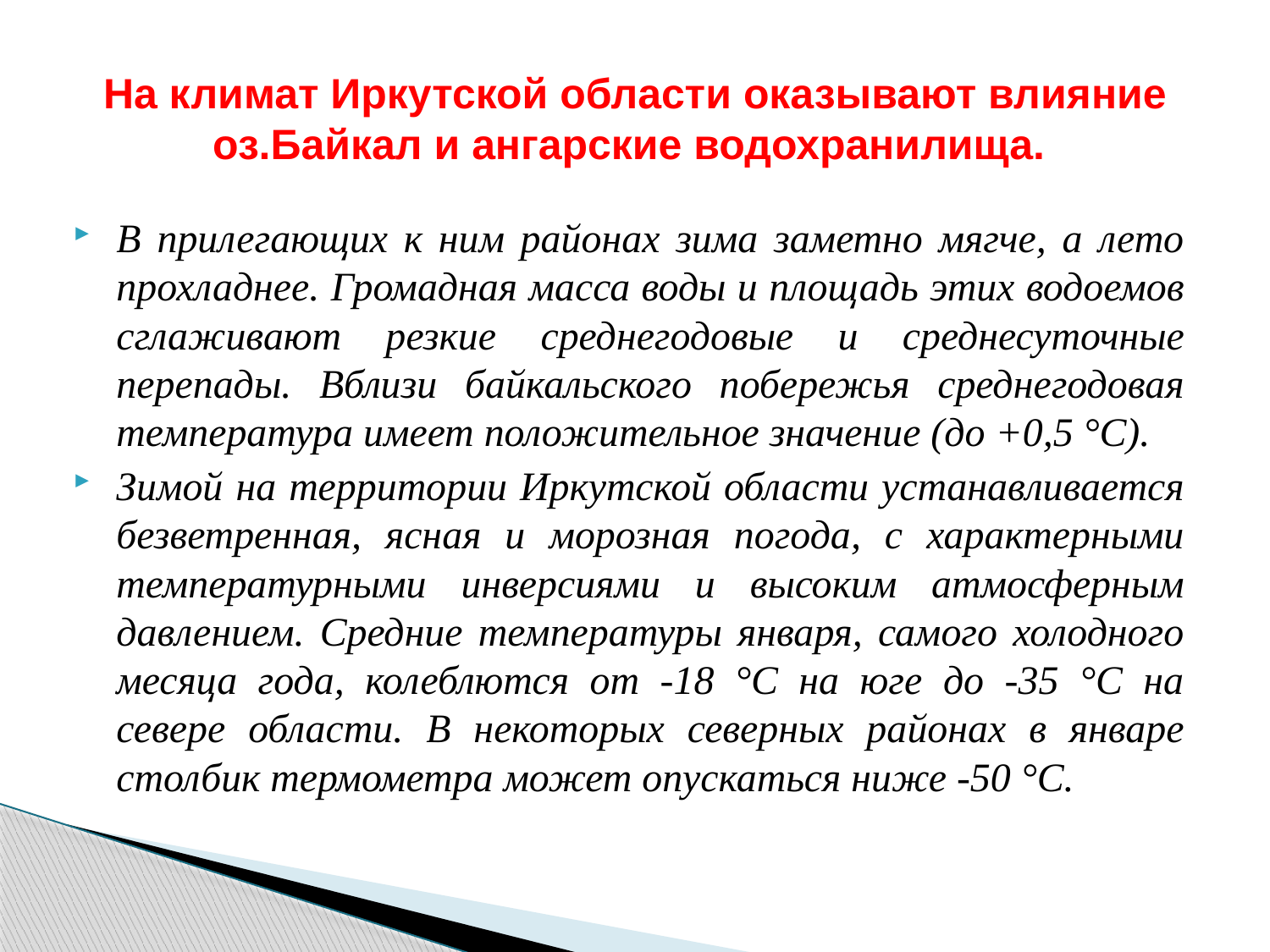

# На климат Иркутской области оказывают влияние оз.Байкал и ангарские водохранилища.
В прилегающих к ним районах зима заметно мягче, а лето прохладнее. Громадная масса воды и площадь этих водоемов сглаживают резкие среднегодовые и среднесуточные перепады. Вблизи байкальского побережья среднегодовая температура имеет положительное значение (до +0,5 °С).
Зимой на территории Иркутской области устанавливается безветренная, ясная и морозная погода, с характерными температурными инверсиями и высоким атмосферным давлением. Средние температуры января, самого холодного месяца года, колеблются от -18 °С на юге до -35 °С на севере области. В некоторых северных районах в январе столбик термометра может опускаться ниже -50 °С.